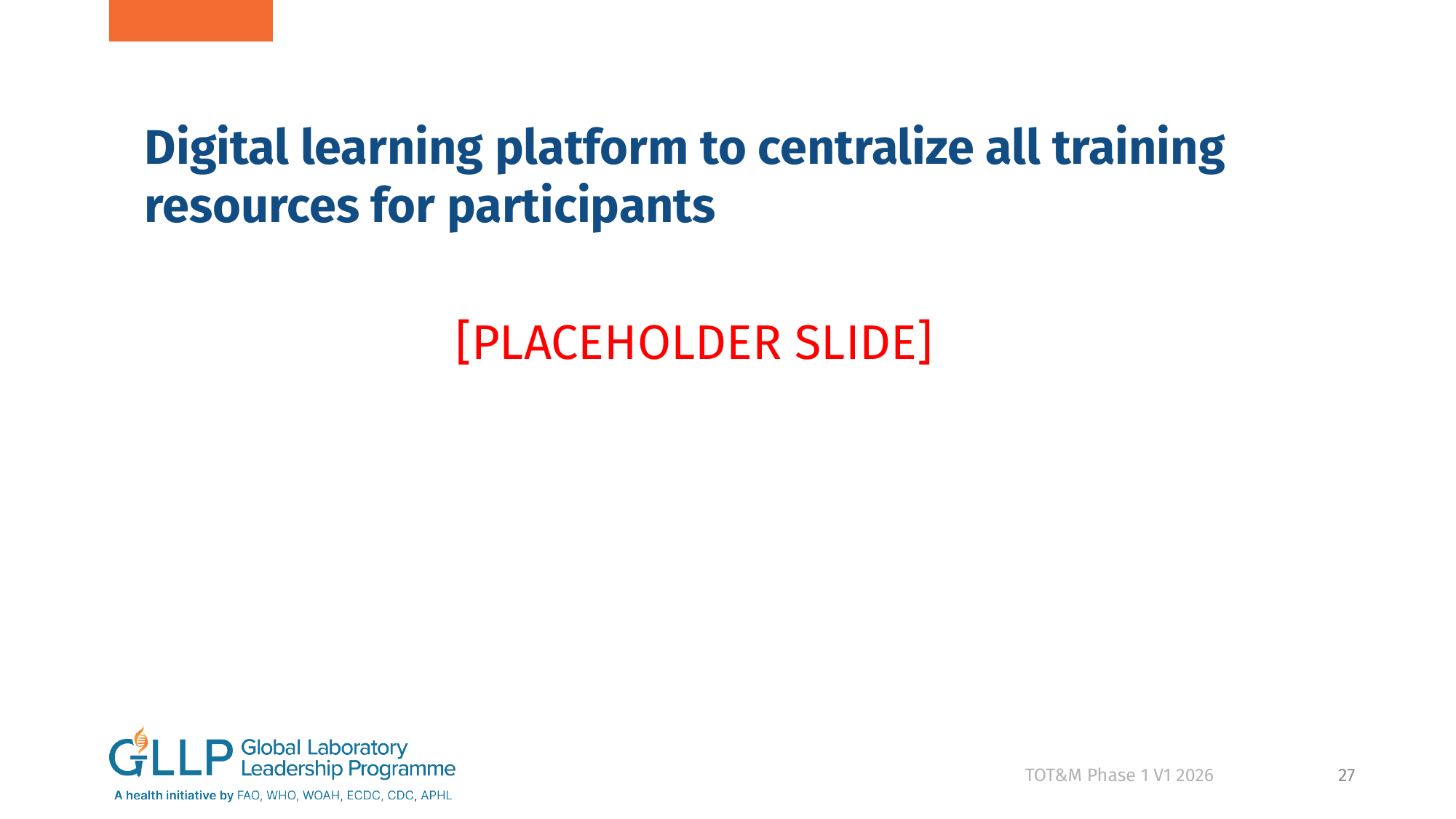

Digital learning platform to centralize all training resources for participants
[PLACEHOLDER SLIDE]
TOT&M Phase 1 V1 2026
27